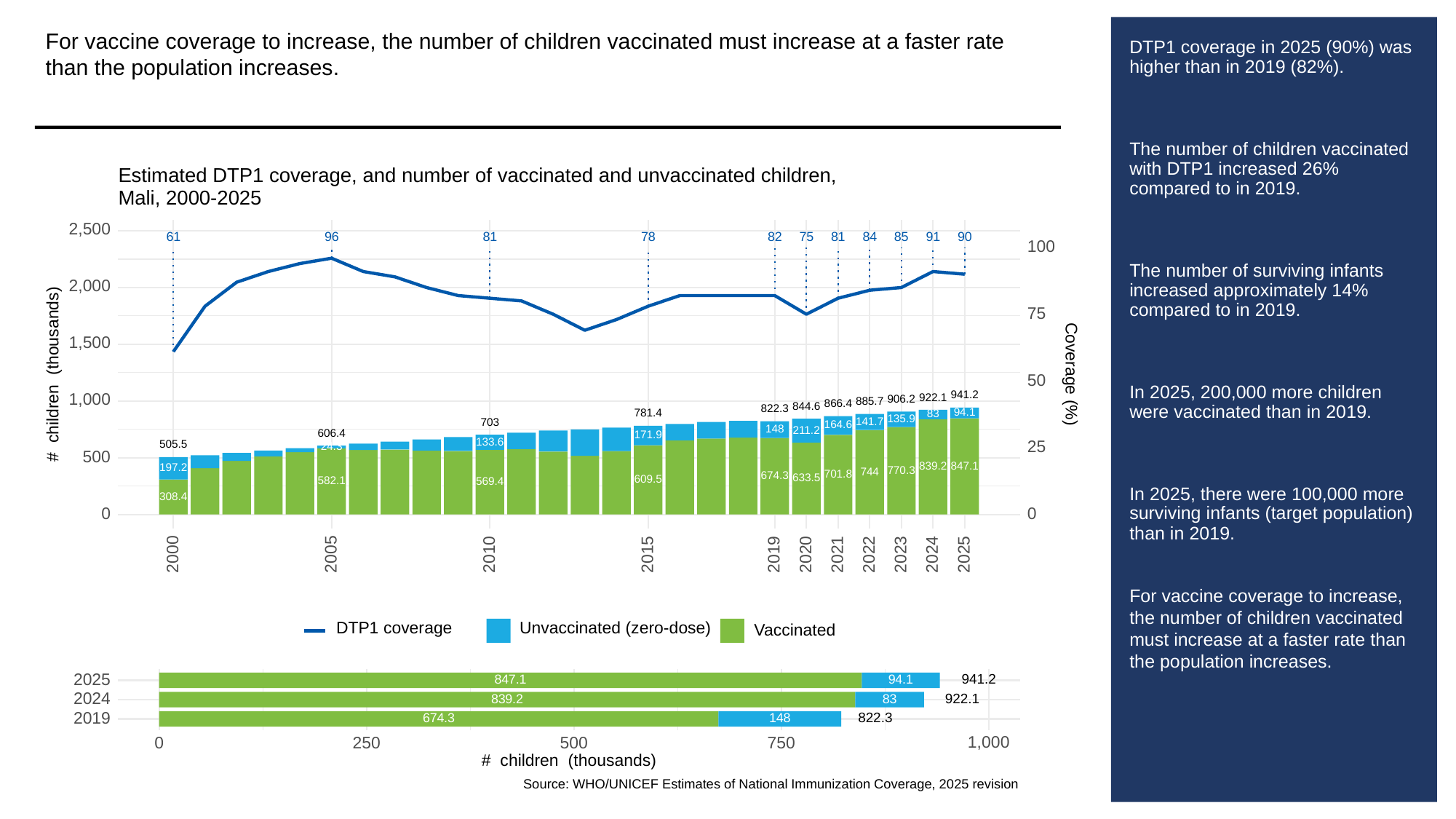

For vaccine coverage to increase, the number of children vaccinated must increase at a faster rate than the population increases.
# DTP1 coverage in 2025 (90%) was higher than in 2019 (82%).

The number of children vaccinated with DTP1 increased 26% compared to in 2019.

The number of surviving infants increased approximately 14% compared to in 2019.

In 2025, 200,000 more children were vaccinated than in 2019.

In 2025, there were 100,000 more surviving infants (target population) than in 2019.

For vaccine coverage to increase, the number of children vaccinated must increase at a faster rate than the population increases.

Estimated DTP1 coverage, and number of vaccinated and unvaccinated children,
Mali, 2000-2025

2,500

61
96
81
78
82
81
84
85
91
90
75
100

2,000

75

1,500

#  children  (thousands)
Coverage (%)

50
941.2
1,000
922.1
906.2
885.7
866.4

844.6
822.3

94.1
781.4

83

135.9

141.7

703

164.6

148

211.2

606.4

171.9

133.6

505.5
25

24.3

500

847.1
839.2
197.2
770.3

744
701.8
674.3
633.5
609.5
582.1
569.4

308.4
0
0

2023
2000
2005
2010
2015
2019
2020
2021
2022
2024
2025

Unvaccinated (zero-dose)
DTP1 coverage
Vaccinated

2025
941.2
847.1
94.1

2024
922.1
839.2
83

2019
822.3
674.3
148

1,000
0
250
500
750
#  children  (thousands)
Source: WHO/UNICEF Estimates of National Immunization Coverage, 2025 revision